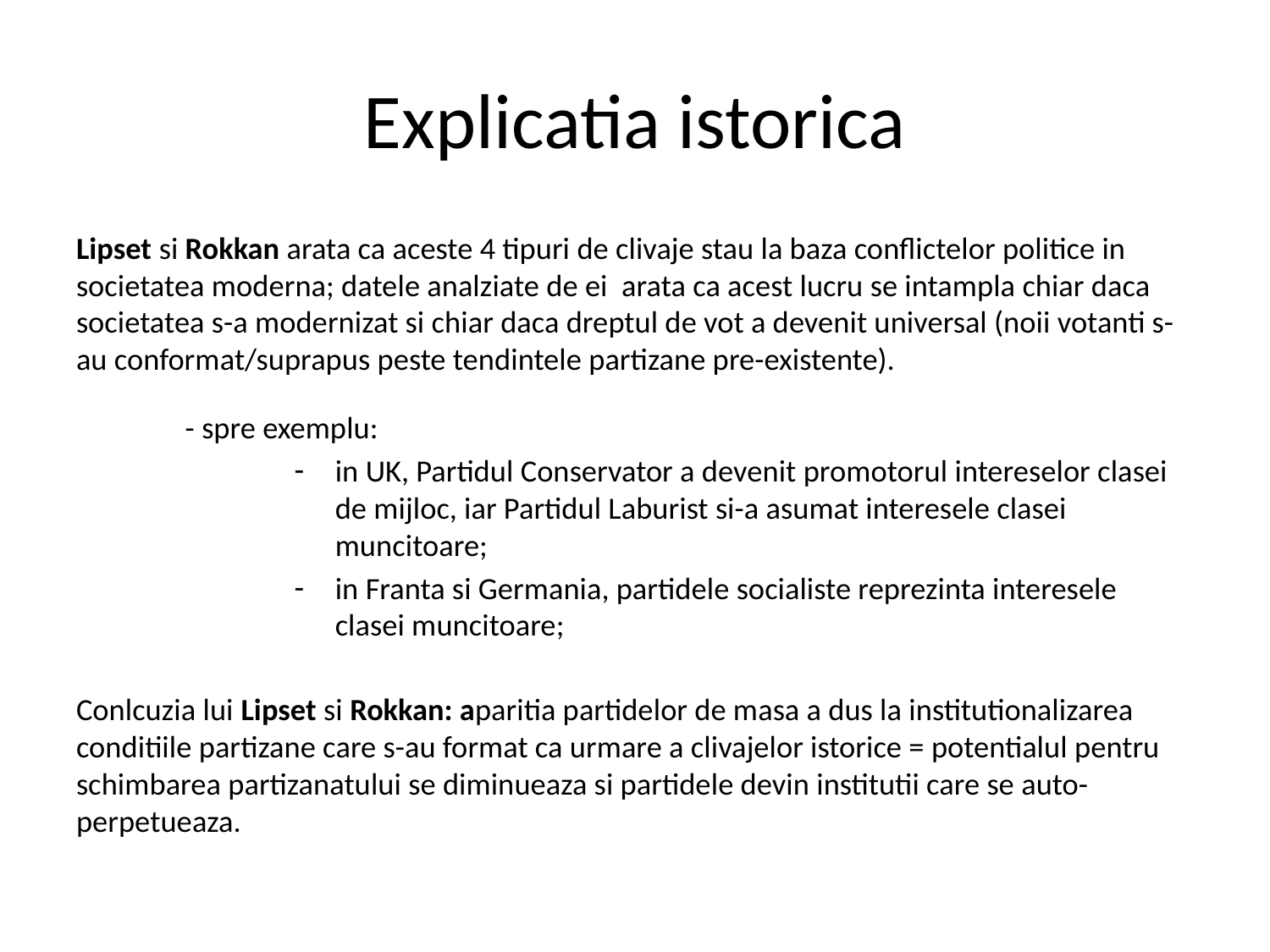

# Explicatia istorica
Lipset si Rokkan arata ca aceste 4 tipuri de clivaje stau la baza conflictelor politice in societatea moderna; datele analziate de ei  arata ca acest lucru se intampla chiar daca societatea s-a modernizat si chiar daca dreptul de vot a devenit universal (noii votanti s-au conformat/suprapus peste tendintele partizane pre-existente).

	- spre exemplu:
in UK, Partidul Conservator a devenit promotorul intereselor clasei de mijloc, iar Partidul Laburist si-a asumat interesele clasei muncitoare;
in Franta si Germania, partidele socialiste reprezinta interesele clasei muncitoare;

Conlcuzia lui Lipset si Rokkan: aparitia partidelor de masa a dus la institutionalizarea conditiile partizane care s-au format ca urmare a clivajelor istorice = potentialul pentru schimbarea partizanatului se diminueaza si partidele devin institutii care se auto-perpetueaza.